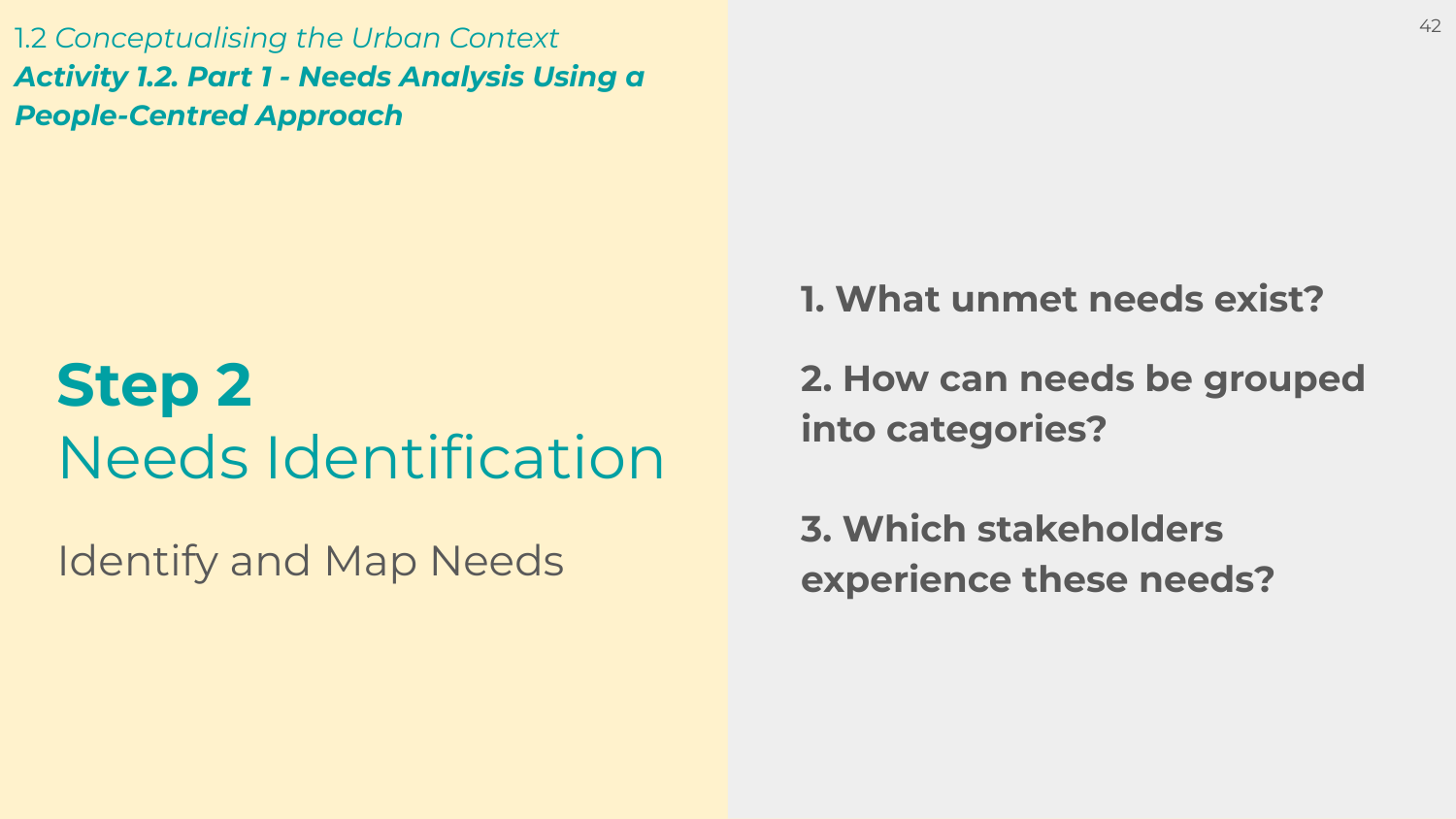

1.2 Conceptualising the Urban Context
Activity 1.2. Part 1 - Needs Analysis Using a
People-Centred Approach
42
1. What unmet needs exist?
2. How can needs be grouped into categories?

3. Which stakeholders experience these needs?
# Step 2
Needs Identification
Identify and Map Needs